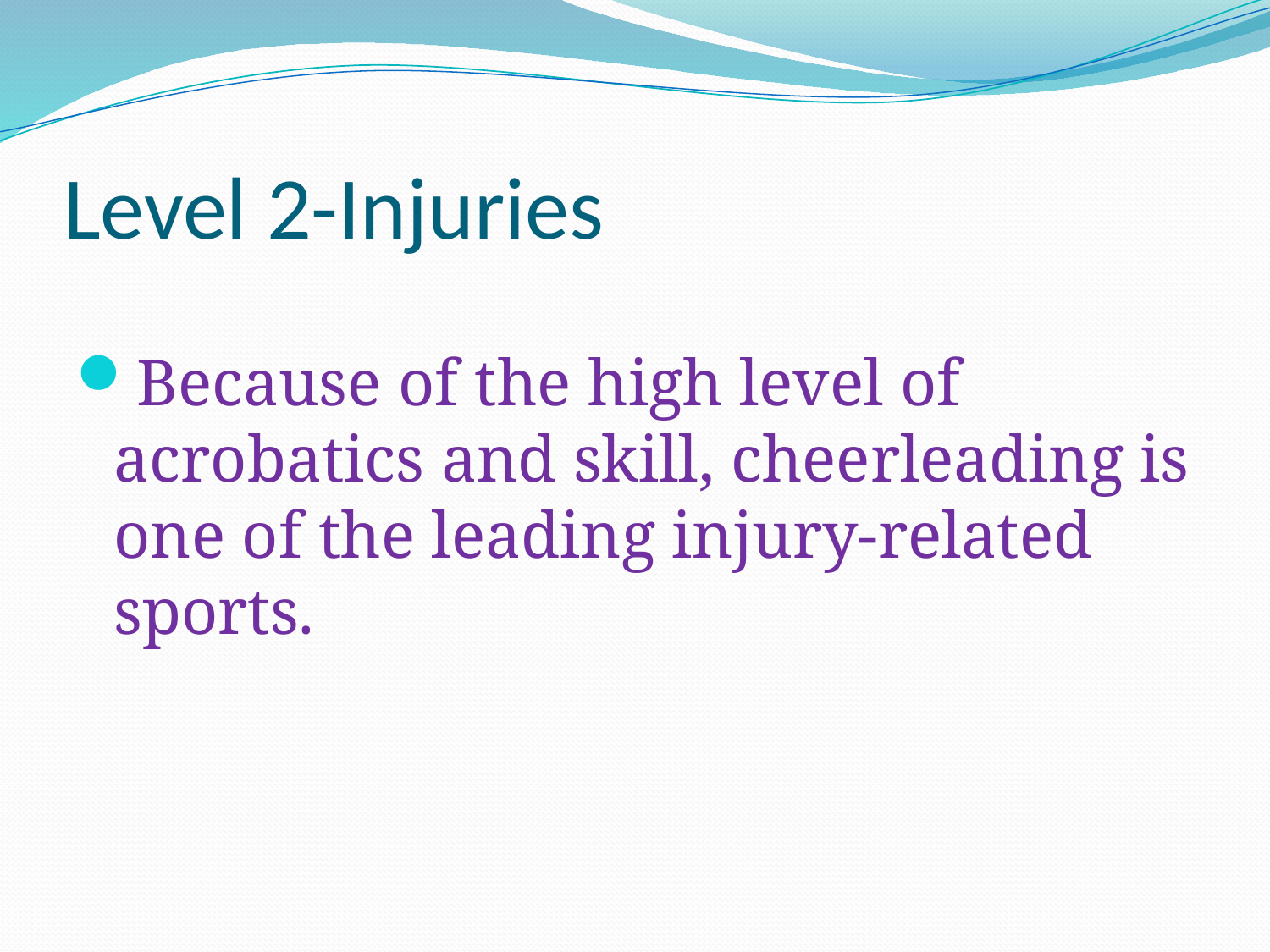

# Level 2-Injuries

Because of the high level of acrobatics and skill, cheerleading is one of the leading injury-related sports.